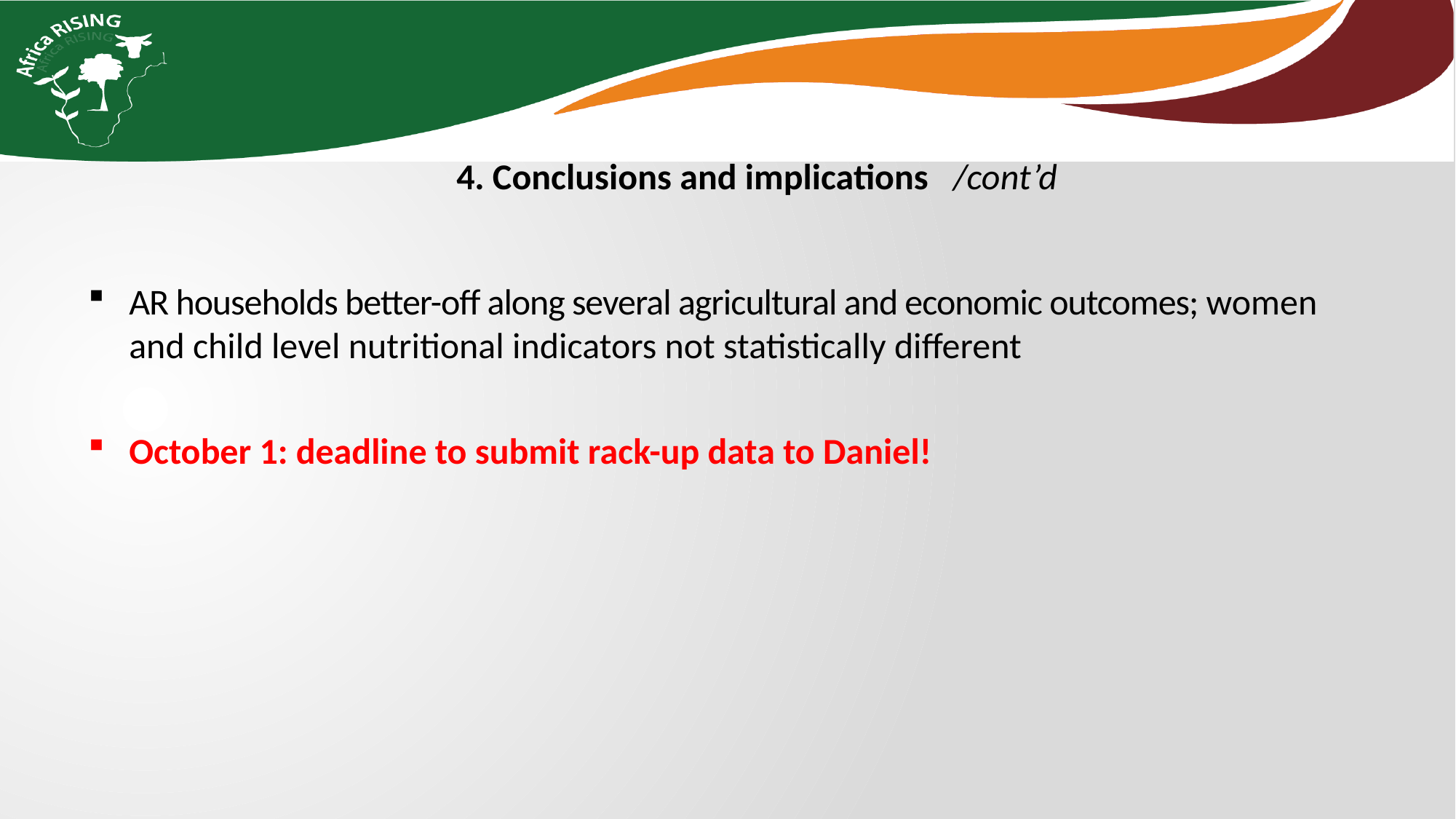

4. Conclusions and implications   /cont’d
AR households better-off along several agricultural and economic outcomes; women and child level nutritional indicators not statistically different

October 1: deadline to submit rack-up data to Daniel!